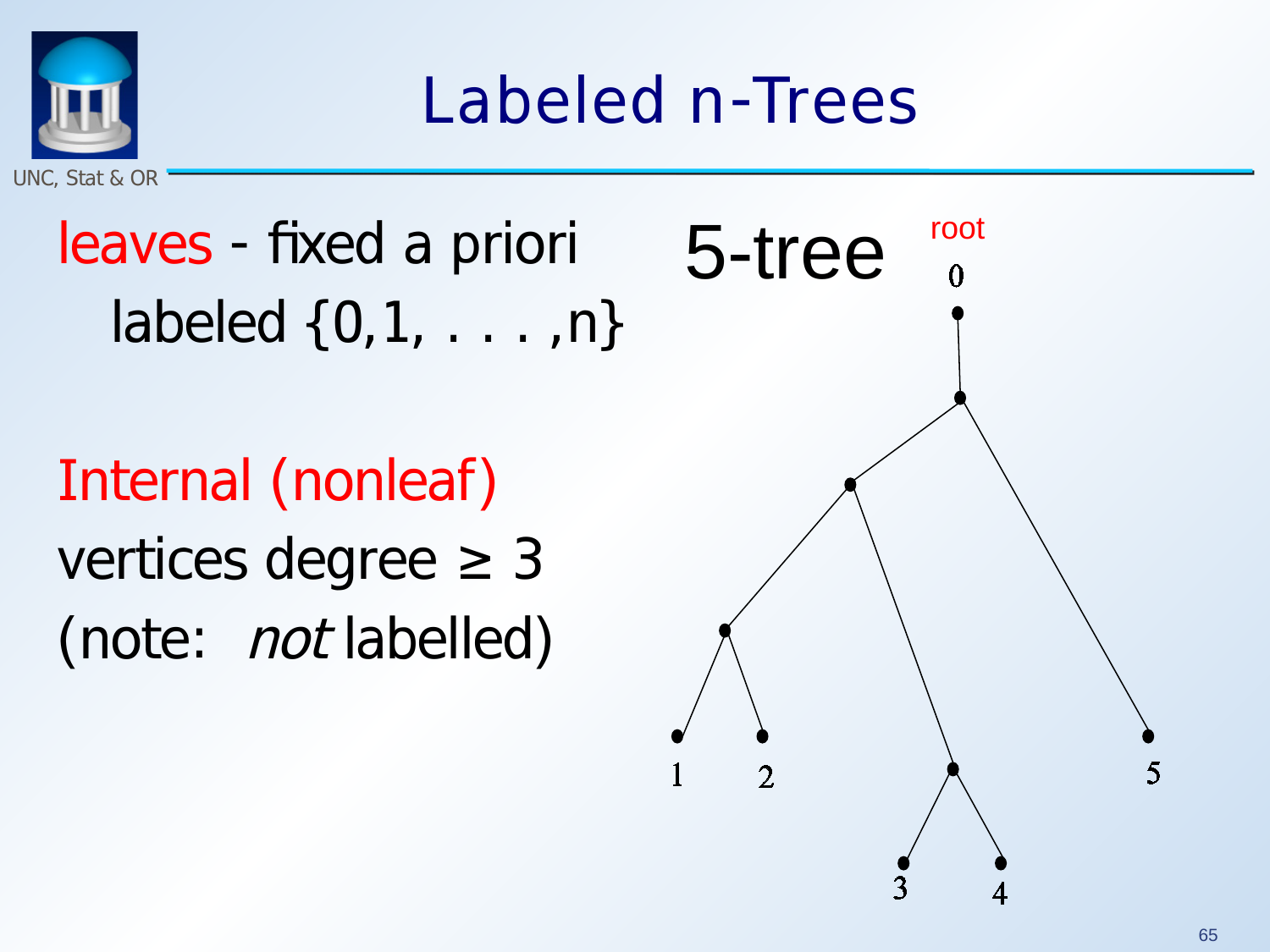

# Labeled n-Trees
5-tree
leaves - fixed a priori
   labeled {0,1, . . . ,n}

Internal (nonleaf)
vertices degree ≥ 3
(note:  not labelled)

root